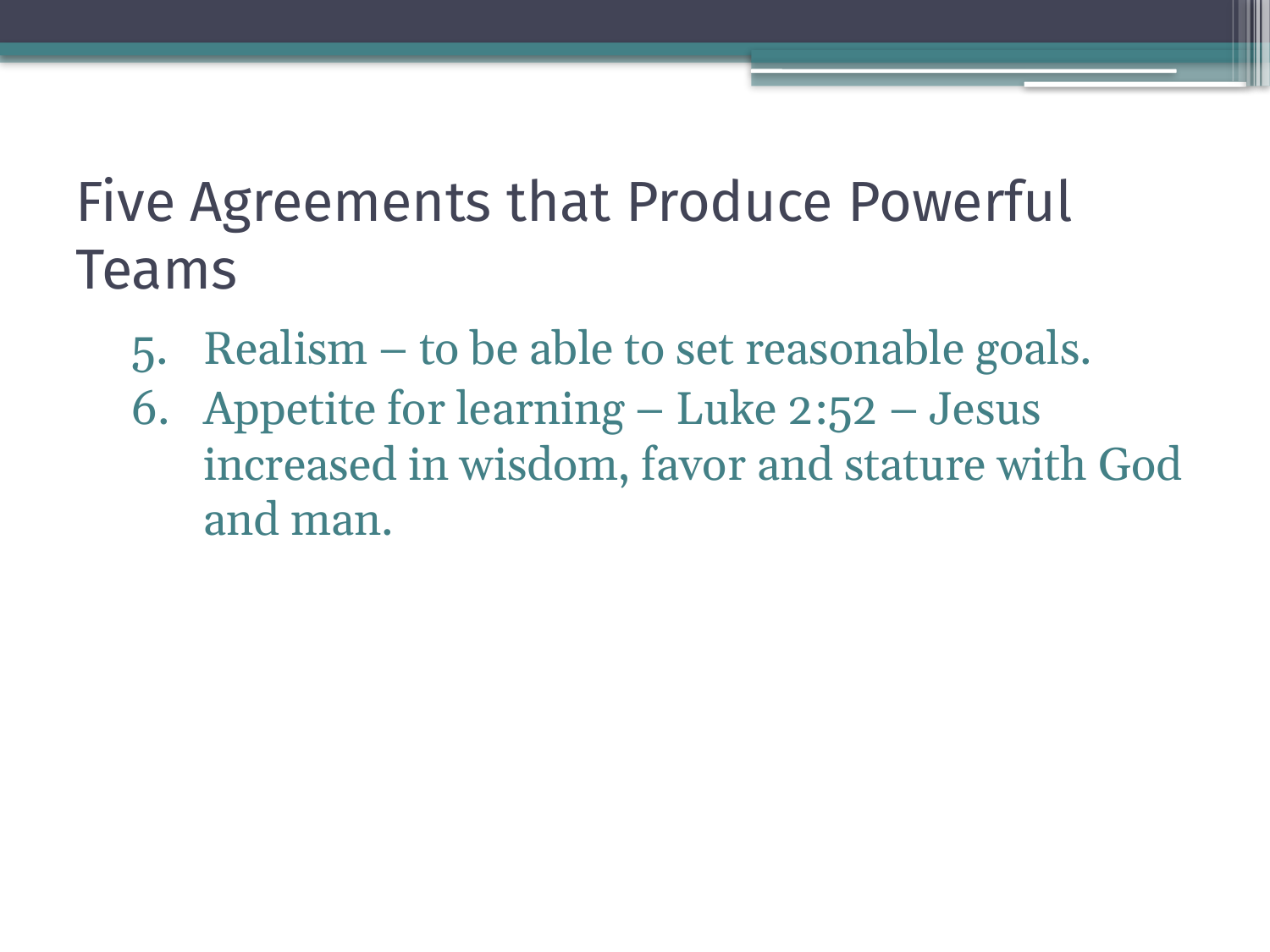

# Five Agreements that Produce Powerful Teams
Realism – to be able to set reasonable goals.
Appetite for learning – Luke 2:52 – Jesus increased in wisdom, favor and stature with God and man.